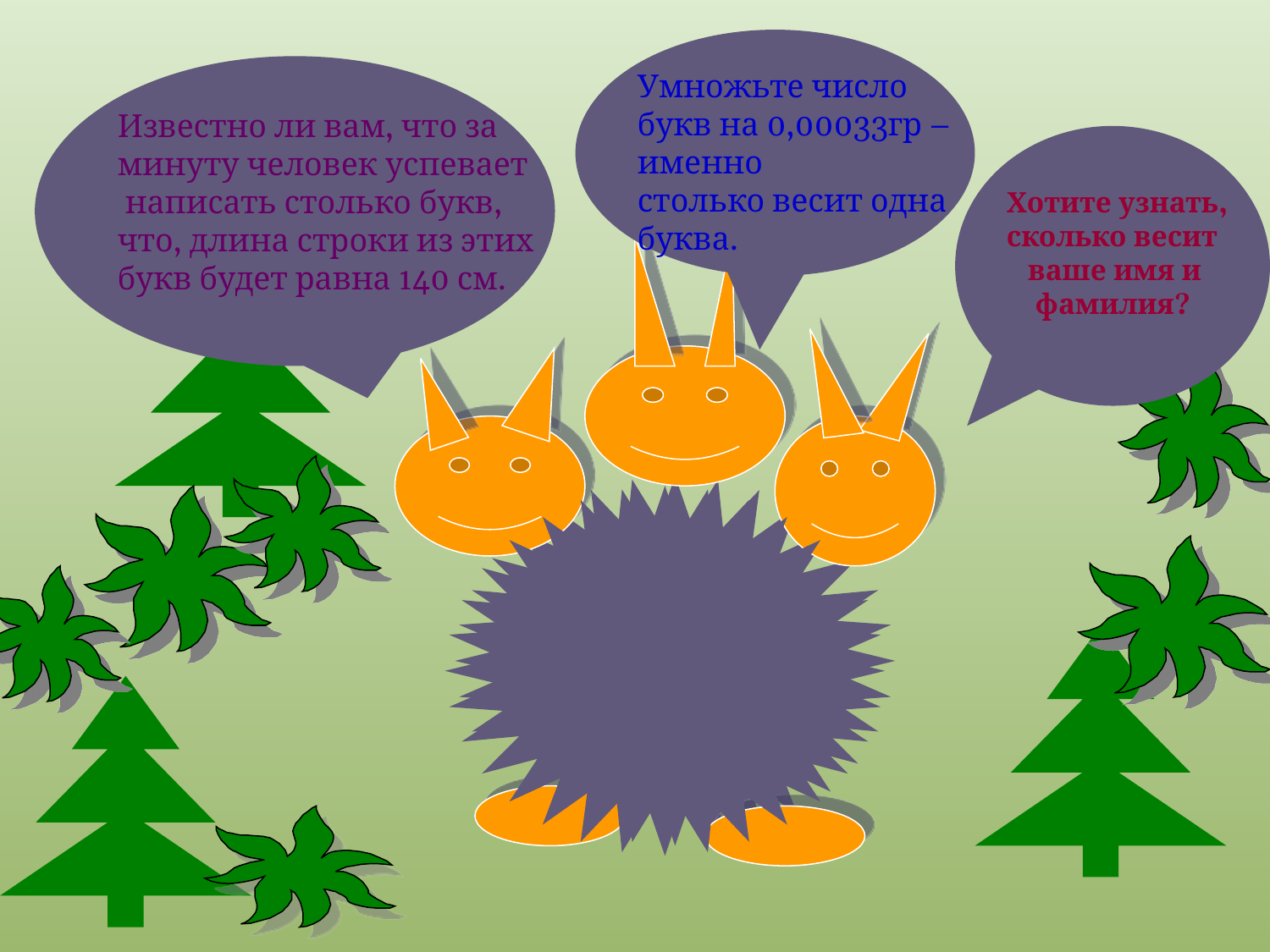

Умножьте число букв на 0,00033гр –именно
столько весит одна
буква.
Известно ли вам, что за
минуту человек успевает
 написать столько букв,
что, длина строки из этих
букв будет равна 140 см.

Хотите узнать,
сколько весит
   ваше имя и
    фамилия?